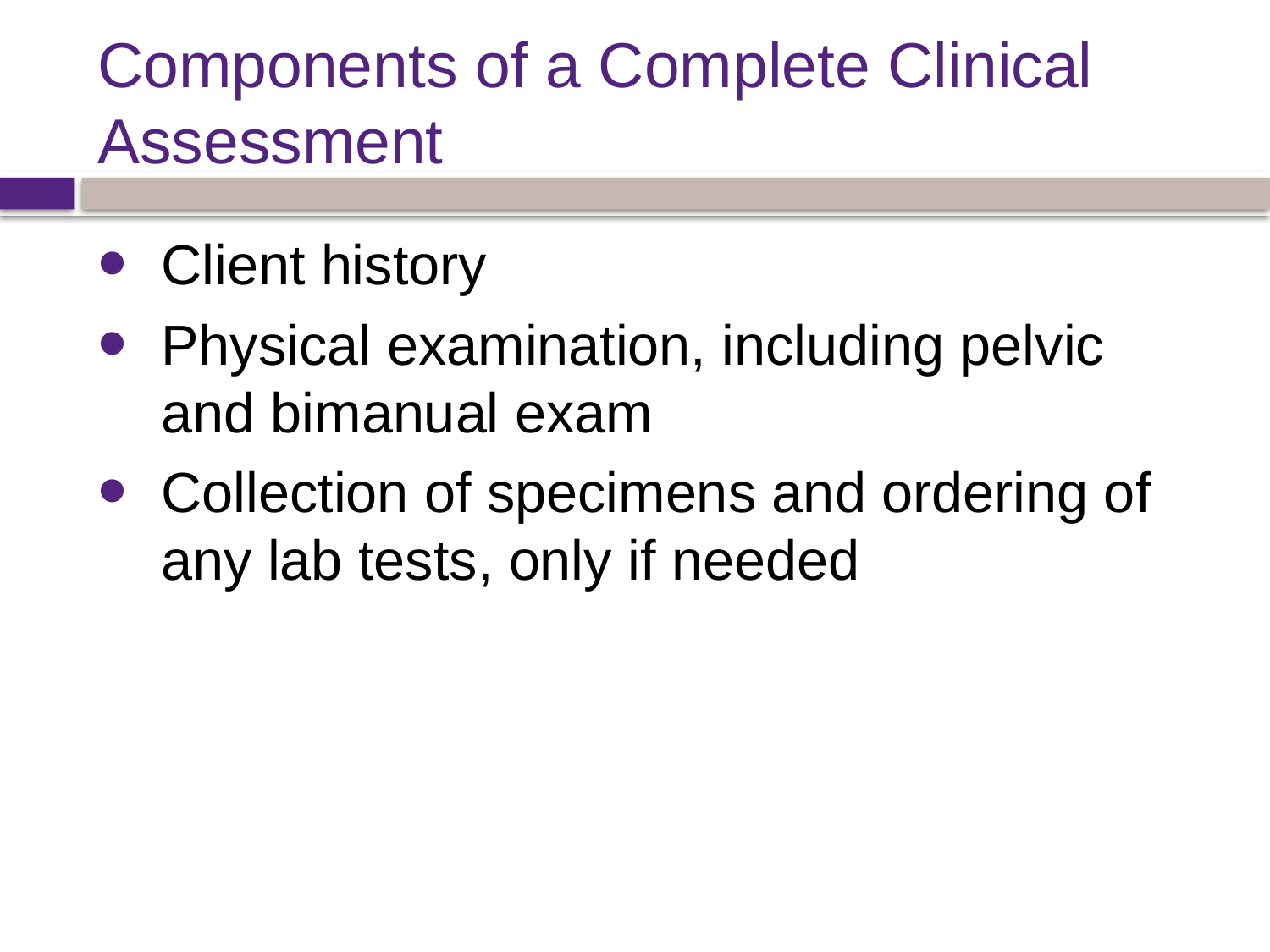

# Components of a Complete Clinical Assessment
Client history
Physical examination, including pelvic and bimanual exam
Collection of specimens and ordering of any lab tests, only if needed